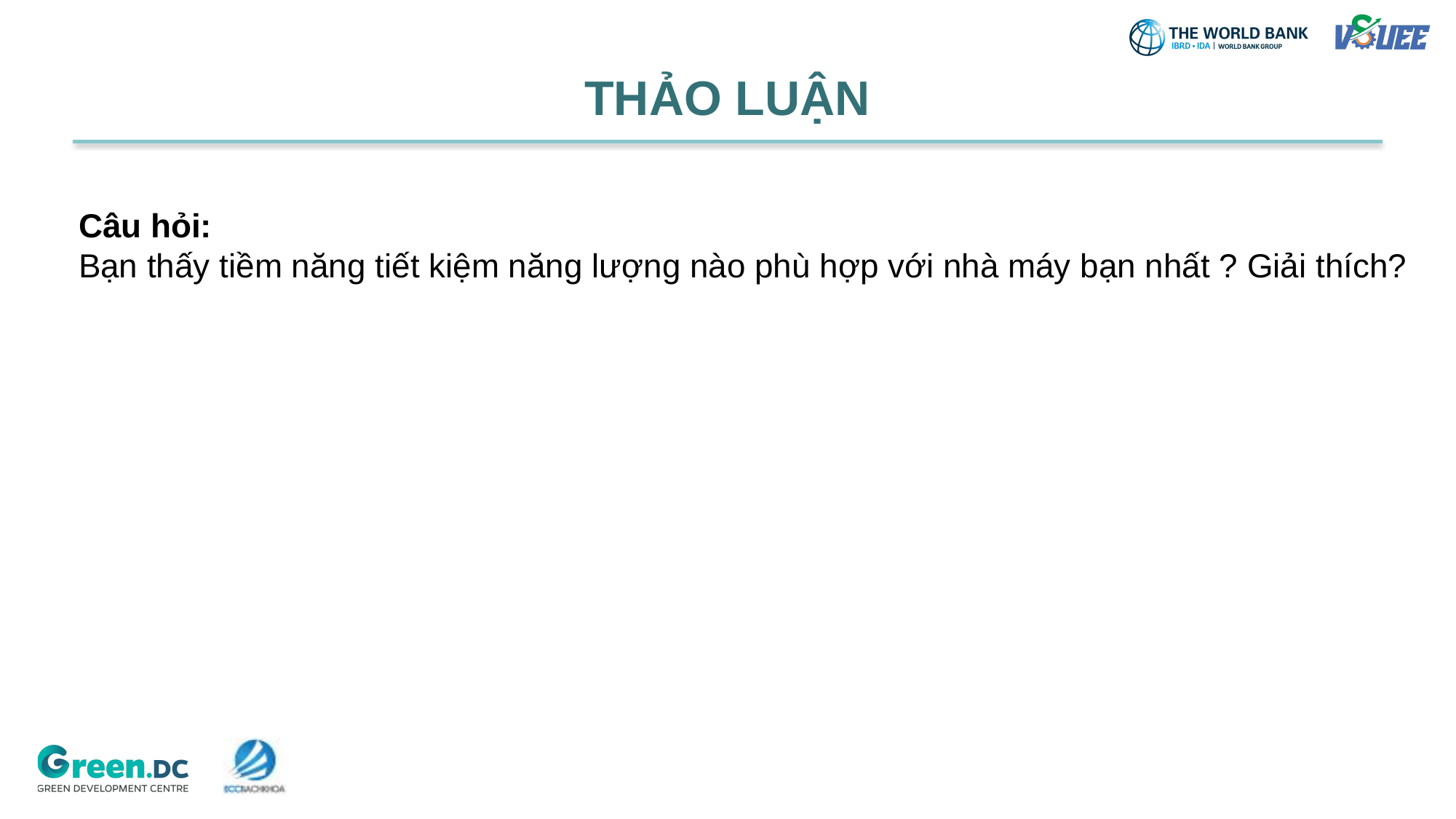

THẢO LUẬN
# Câu hỏi: Bạn thấy tiềm năng tiết kiệm năng lượng nào phù hợp với nhà máy bạn nhất ? Giải thích?